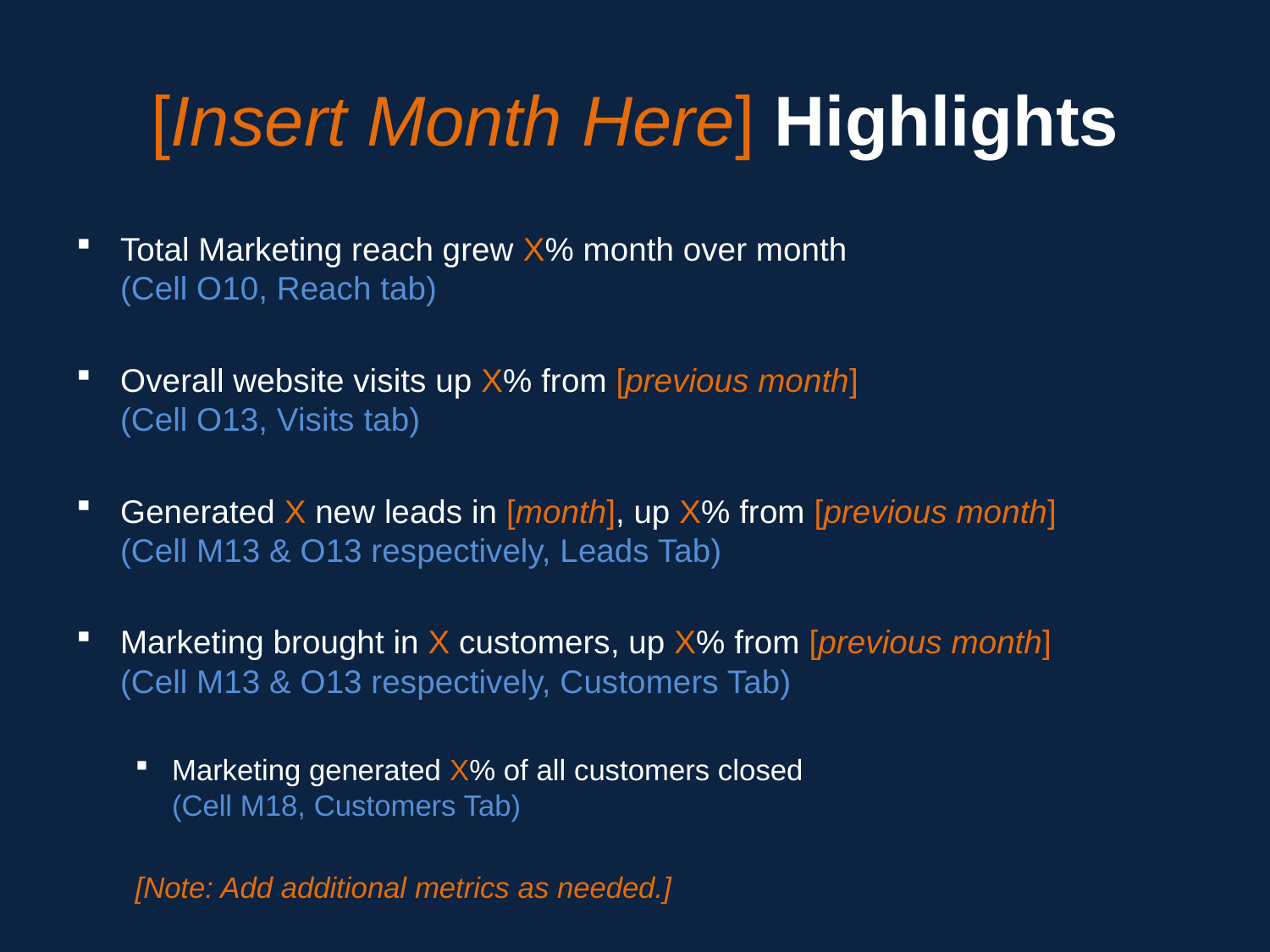

# [Insert Month Here] Highlights
Total Marketing reach grew X% month over month
(Cell O10, Reach tab)

Overall website visits up X% from [previous month]
(Cell O13, Visits tab)

Generated X new leads in [month], up X% from [previous month]
(Cell M13 & O13 respectively, Leads Tab)

Marketing brought in X customers, up X% from [previous month]
(Cell M13 & O13 respectively, Customers Tab)

Marketing generated X% of all customers closed
(Cell M18, Customers Tab)

[Note: Add additional metrics as needed.]